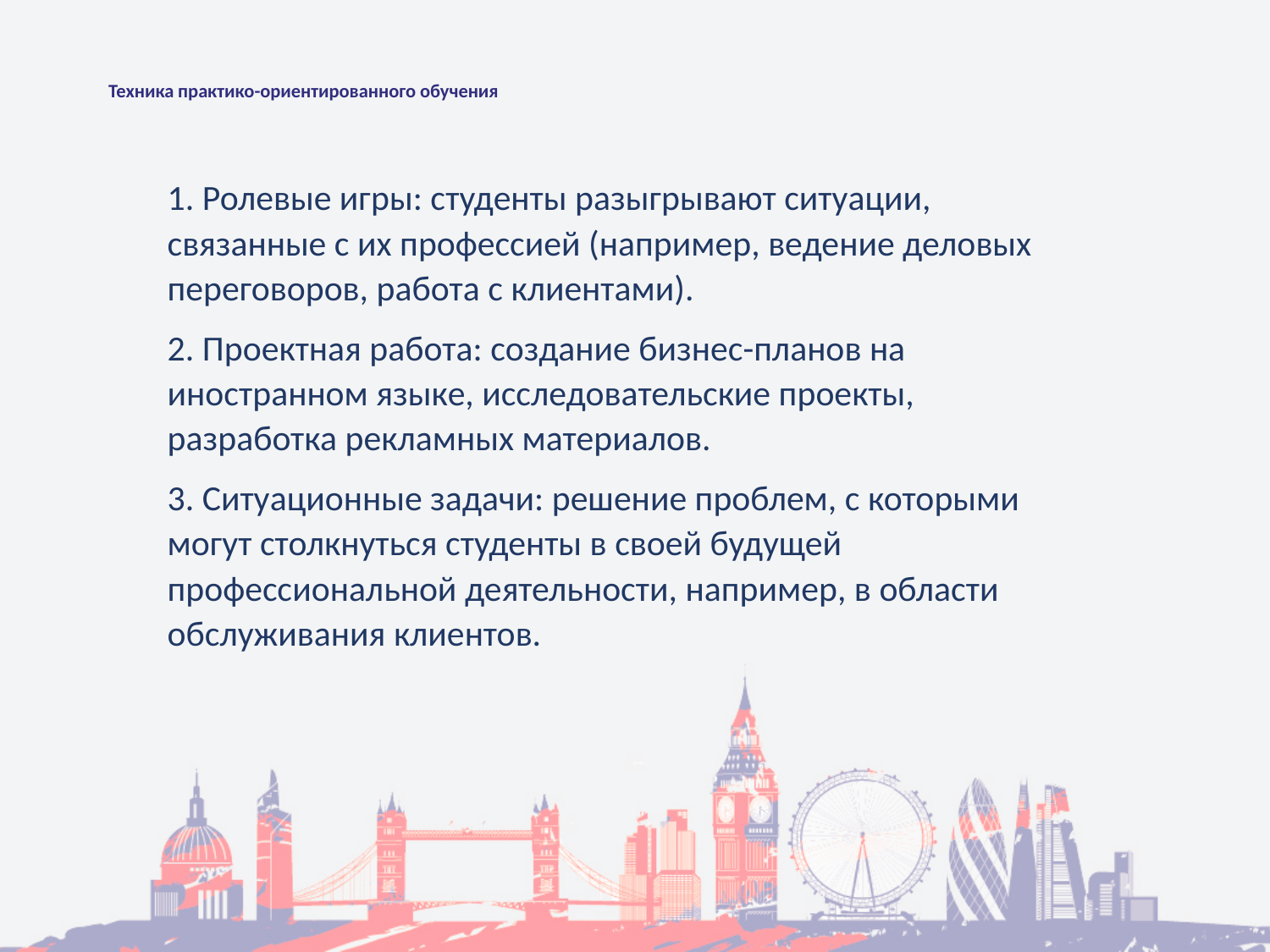

# Техника практико-ориентированного обучения
1. Ролевые игры: студенты разыгрывают ситуации, связанные с их профессией (например, ведение деловых переговоров, работа с клиентами).
2. Проектная работа: создание бизнес-планов на иностранном языке, исследовательские проекты, разработка рекламных материалов.
3. Ситуационные задачи: решение проблем, с которыми могут столкнуться студенты в своей будущей профессиональной деятельности, например, в области обслуживания клиентов.